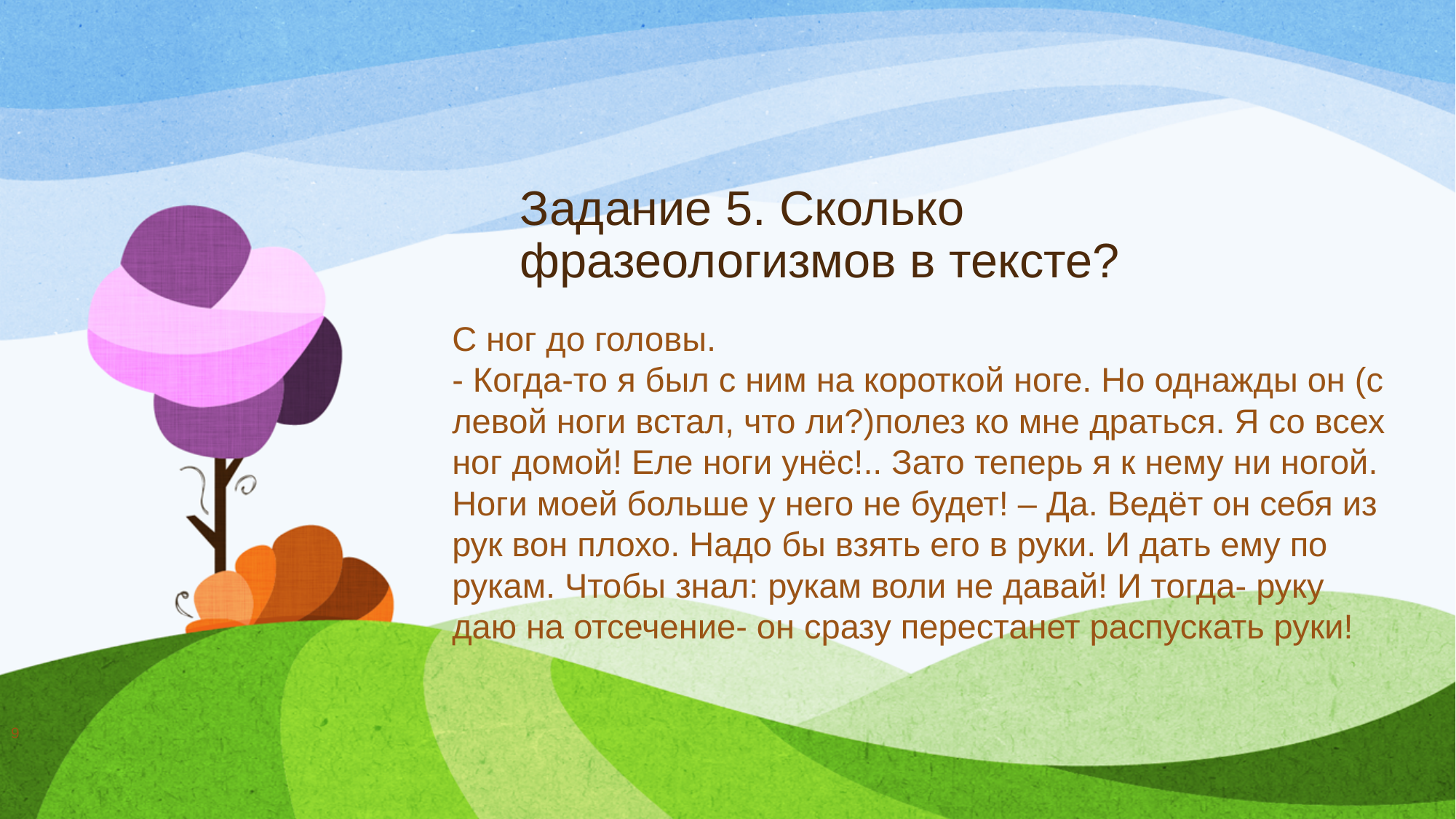

# Задание 5. Сколько фразеологизмов в тексте?
С ног до головы.
- Когда-то я был с ним на короткой ноге. Но однажды он (с левой ноги встал, что ли?)полез ко мне драться. Я со всех ног домой! Еле ноги унёс!.. Зато теперь я к нему ни ногой. Ноги моей больше у него не будет! – Да. Ведёт он себя из рук вон плохо. Надо бы взять его в руки. И дать ему по рукам. Чтобы знал: рукам воли не давай! И тогда- руку даю на отсечение- он сразу перестанет распускать руки!

9